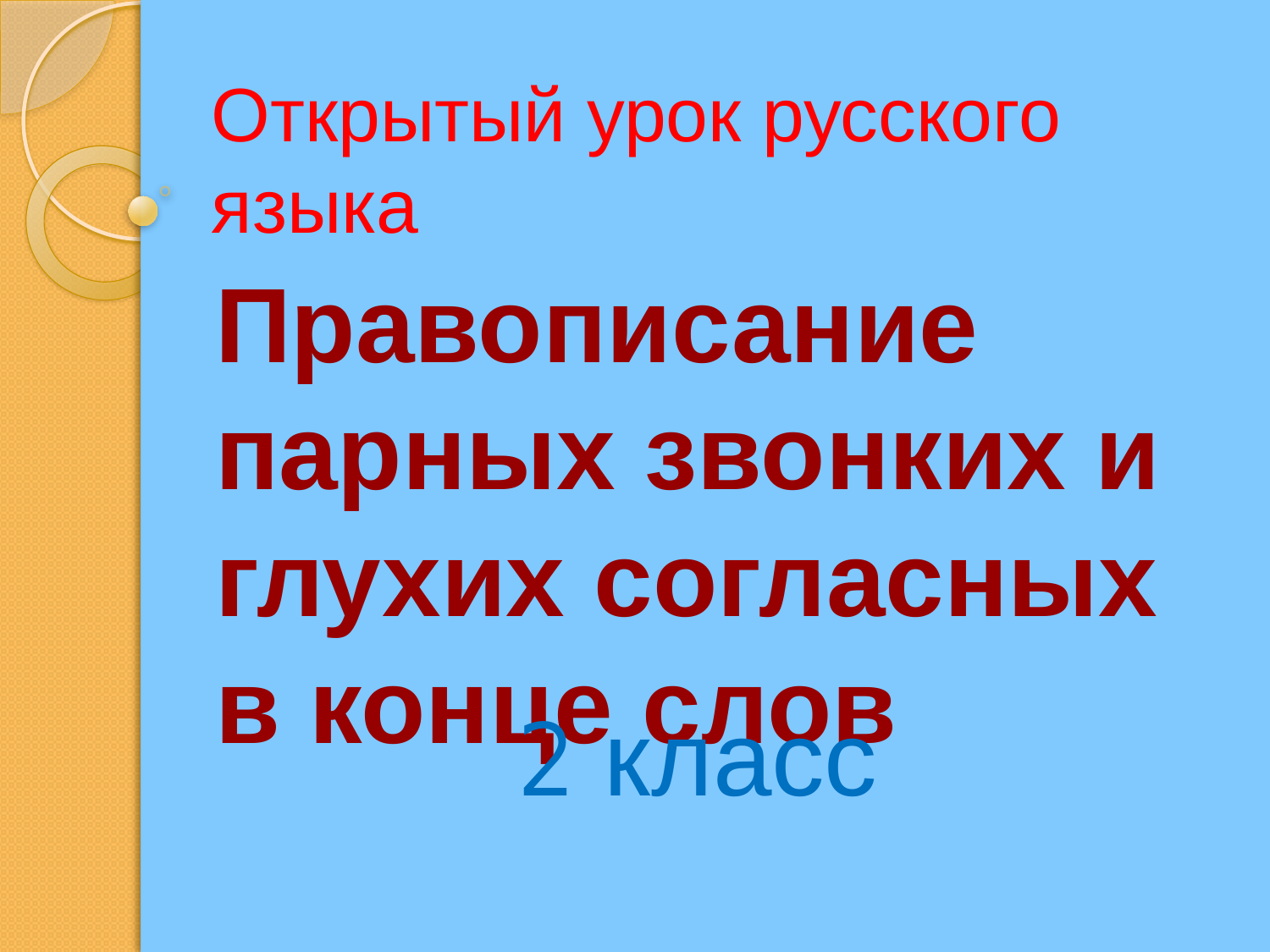

# Открытый урок русского языка
Правописание  парных звонких и глухих согласных в конце слов
 2 класс